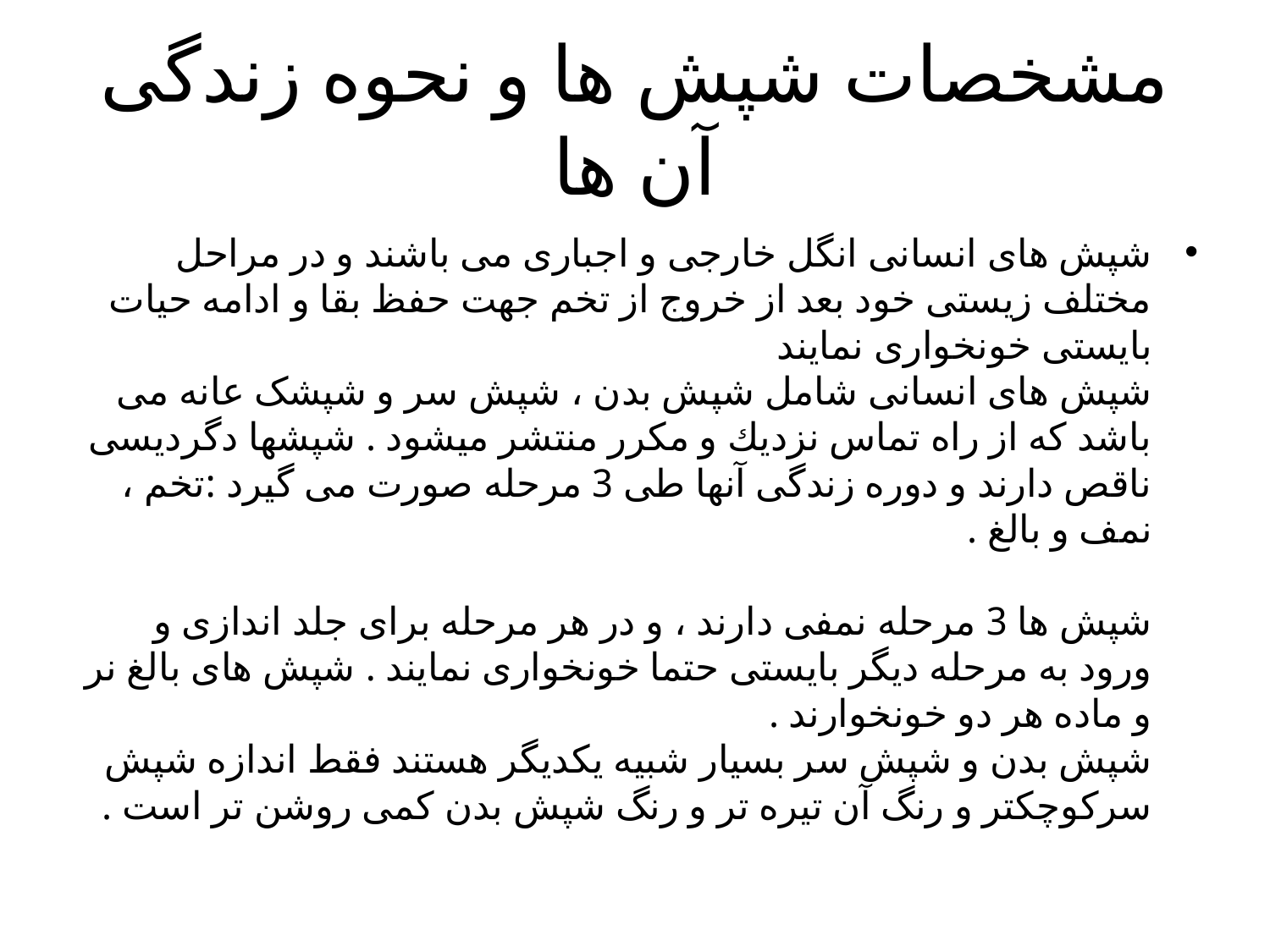

# مشخصات شپش ها و نحوه زندگی آن ها
شپش های انسانی انگل خارجی و اجباری می باشند و در مراحل مختلف زیستی خود بعد از خروج از تخم جهت حفظ بقا و ادامه حیات بایستی خونخواری نمایند
شپش های انسانی شامل شپش بدن ، شپش سر و شپشک عانه می باشد كه از راه تماس نزدیك و مكرر منتشر میشود . شپشها دگردیسی ناقص دارند و دوره زندگی آنها طی 3 مرحله صورت می گیرد :تخم ، نمف و بالغ .
شپش ها 3 مرحله نمفی دارند ، و در هر مرحله برای جلد اندازی و ورود به مرحله دیگر بایستی حتما خونخواری نمایند . شپش های بالغ نر و ماده هر دو خونخوارند .
شپش بدن و شپش سر بسیار شبیه یکدیگر هستند فقط اندازه شپش سرکوچکتر و رنگ آن تیره تر و رنگ شپش بدن کمی روشن تر است .